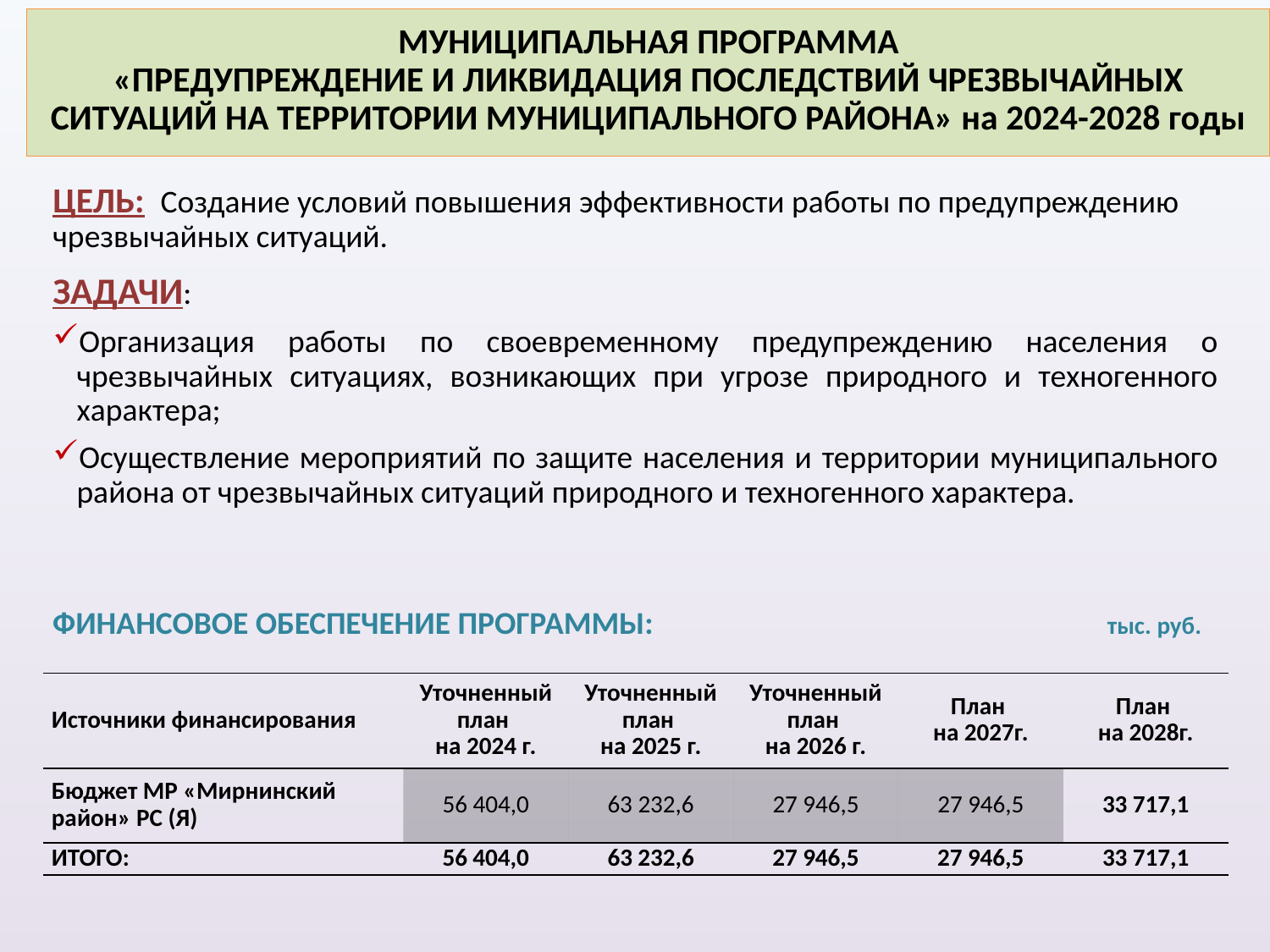

# МУНИЦИПАЛЬНАЯ ПРОГРАММА «ПРЕДУПРЕЖДЕНИЕ И ЛИКВИДАЦИЯ ПОСЛЕДСТВИЙ ЧРЕЗВЫЧАЙНЫХ СИТУАЦИЙ НА ТЕРРИТОРИИ МУНИЦИПАЛЬНОГО РАЙОНА» на 2024-2028 годы
ЦЕЛЬ:  Создание условий повышения эффективности работы по предупреждению чрезвычайных ситуаций.
ЗАДАЧИ:
Организация работы по своевременному предупреждению населения о чрезвычайных ситуациях, возникающих при угрозе природного и техногенного характера;
Осуществление мероприятий по защите населения и территории муниципального района от чрезвычайных ситуаций природного и техногенного характера.
ФИНАНСОВОЕ ОБЕСПЕЧЕНИЕ ПРОГРАММЫ:                                                               тыс. руб.
| Источники финансирования | Уточненный план на 2024 г. | Уточненный план на 2025 г. | Уточненный план на 2026 г. | План на 2027г. | План на 2028г. |
| --- | --- | --- | --- | --- | --- |
| Бюджет МР «Мирнинский район» РС (Я) | 56 404,0 | 63 232,6 | 27 946,5 | 27 946,5 | 33 717,1 |
| ИТОГО: | 56 404,0 | 63 232,6 | 27 946,5 | 27 946,5 | 33 717,1 |